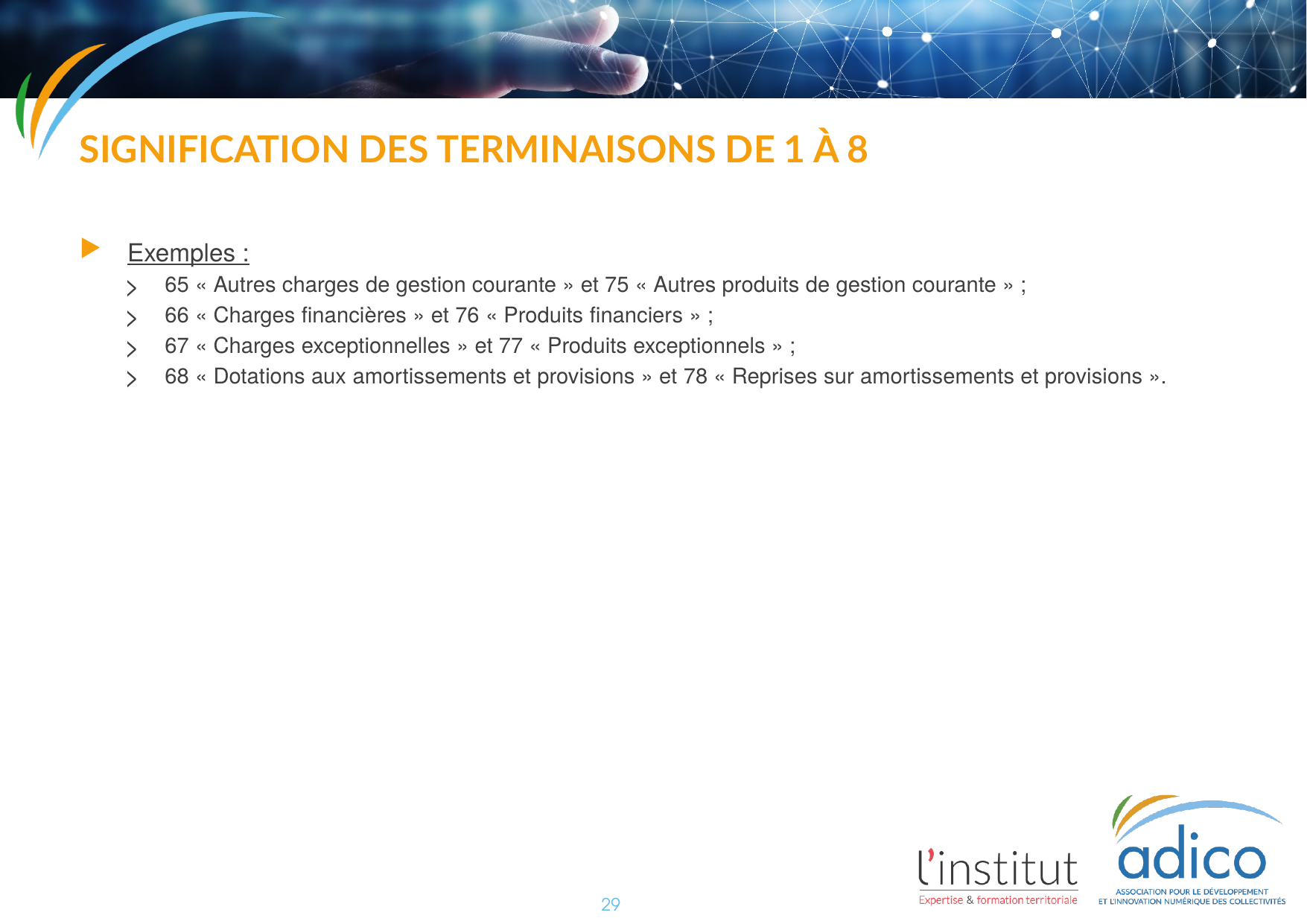

# Signification des terminaisons de 1 à 8
Exemples :
65 « Autres charges de gestion courante » et 75 « Autres produits de gestion courante » ;
66 « Charges financières » et 76 « Produits financiers » ;
67 « Charges exceptionnelles » et 77 « Produits exceptionnels » ;
68 « Dotations aux amortissements et provisions » et 78 « Reprises sur amortissements et provisions ».